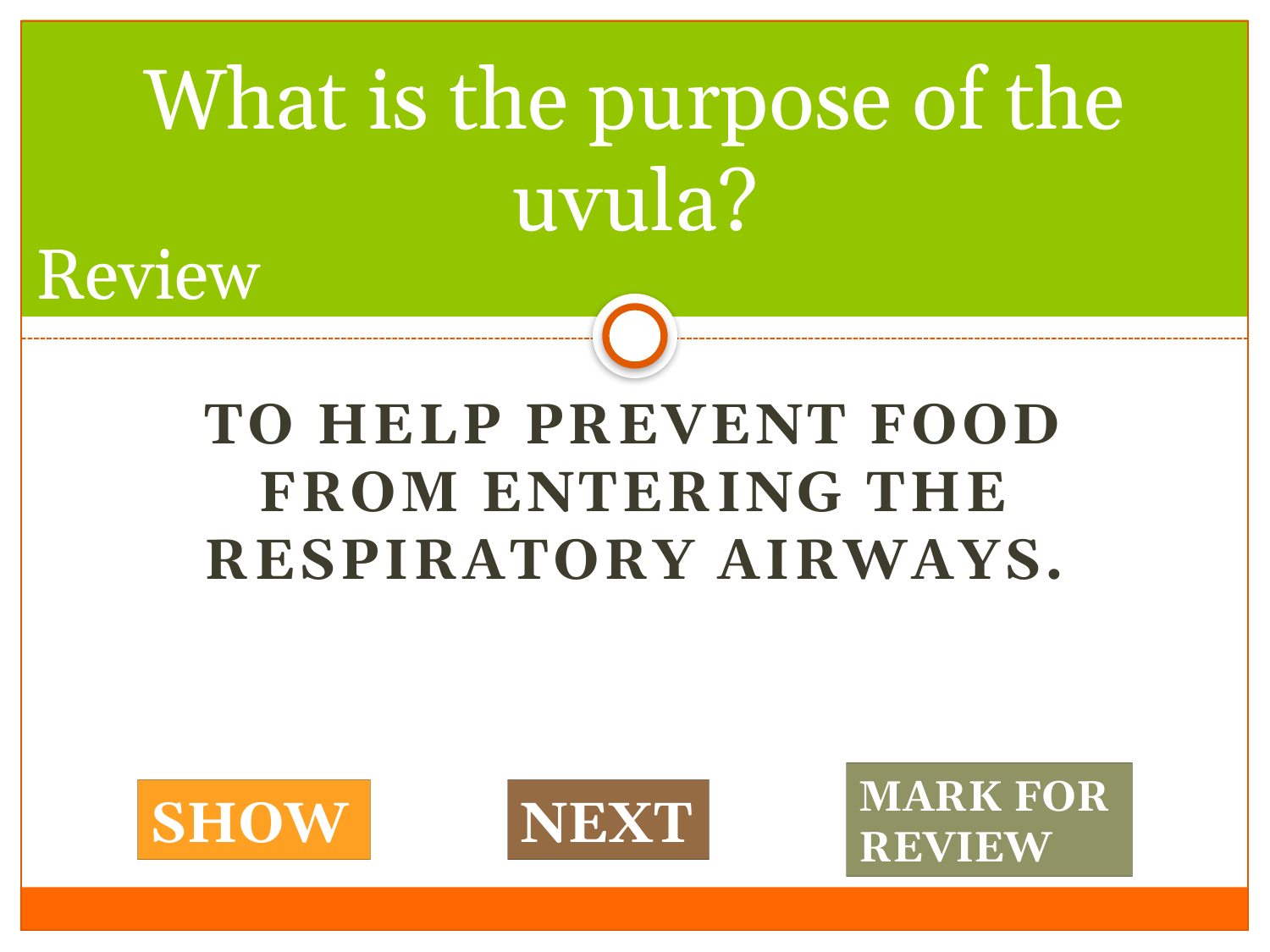

#4
# What is the purpose of the uvula?
Review
To help prevent food from entering the respiratory airways.
MARK FOR REVIEW
SHOW
NEXT